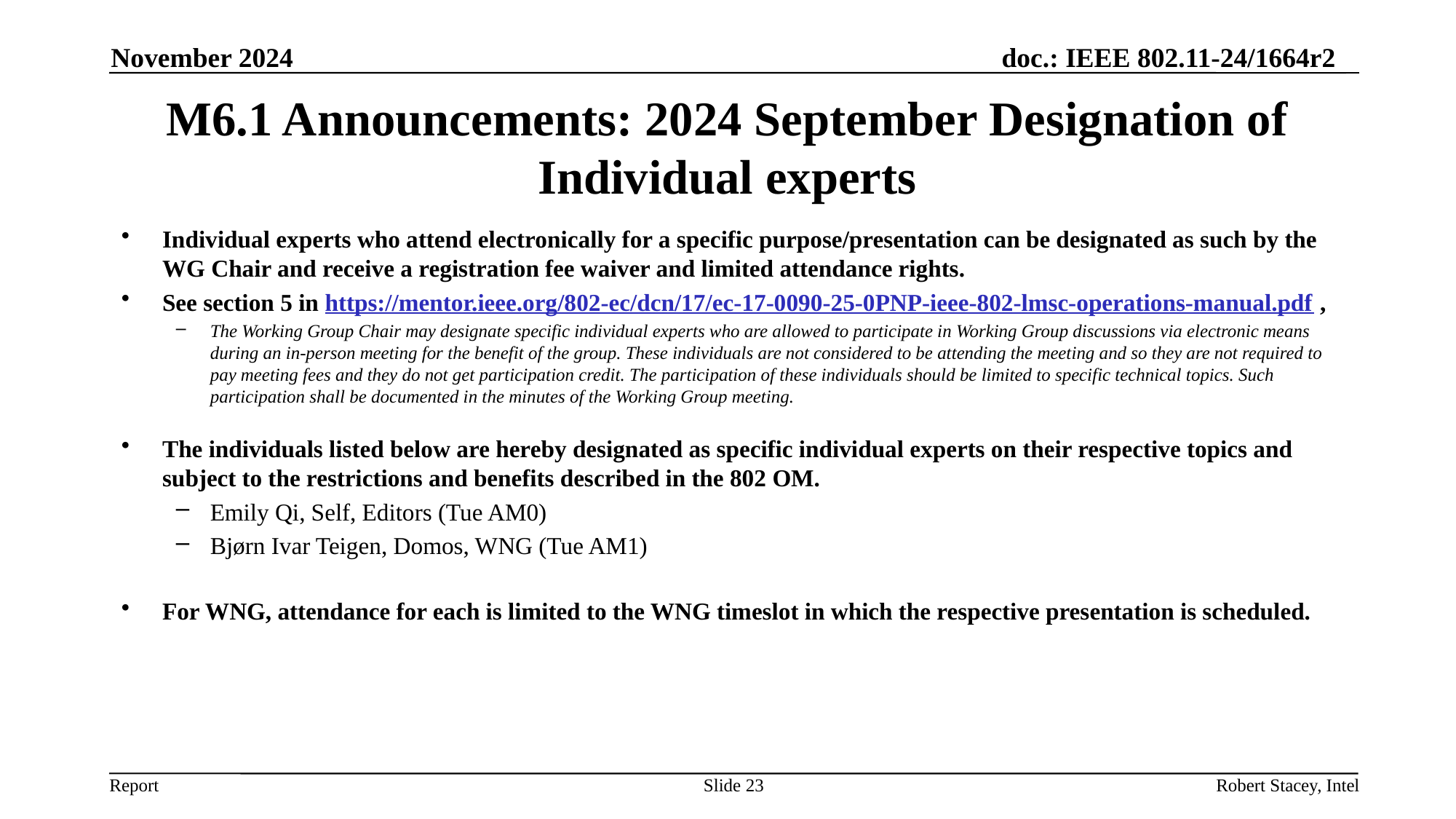

November 2024
# M6.1 Announcements: 2024 September Designation of Individual experts
Individual experts who attend electronically for a specific purpose/presentation can be designated as such by the WG Chair and receive a registration fee waiver and limited attendance rights.
See section 5 in https://mentor.ieee.org/802-ec/dcn/17/ec-17-0090-25-0PNP-ieee-802-lmsc-operations-manual.pdf ,
The Working Group Chair may designate specific individual experts who are allowed to participate in Working Group discussions via electronic means during an in-person meeting for the benefit of the group. These individuals are not considered to be attending the meeting and so they are not required to pay meeting fees and they do not get participation credit. The participation of these individuals should be limited to specific technical topics. Such participation shall be documented in the minutes of the Working Group meeting.
The individuals listed below are hereby designated as specific individual experts on their respective topics and subject to the restrictions and benefits described in the 802 OM.
Emily Qi, Self, Editors (Tue AM0)
Bjørn Ivar Teigen, Domos, WNG (Tue AM1)
For WNG, attendance for each is limited to the WNG timeslot in which the respective presentation is scheduled.
Slide 23
Robert Stacey, Intel